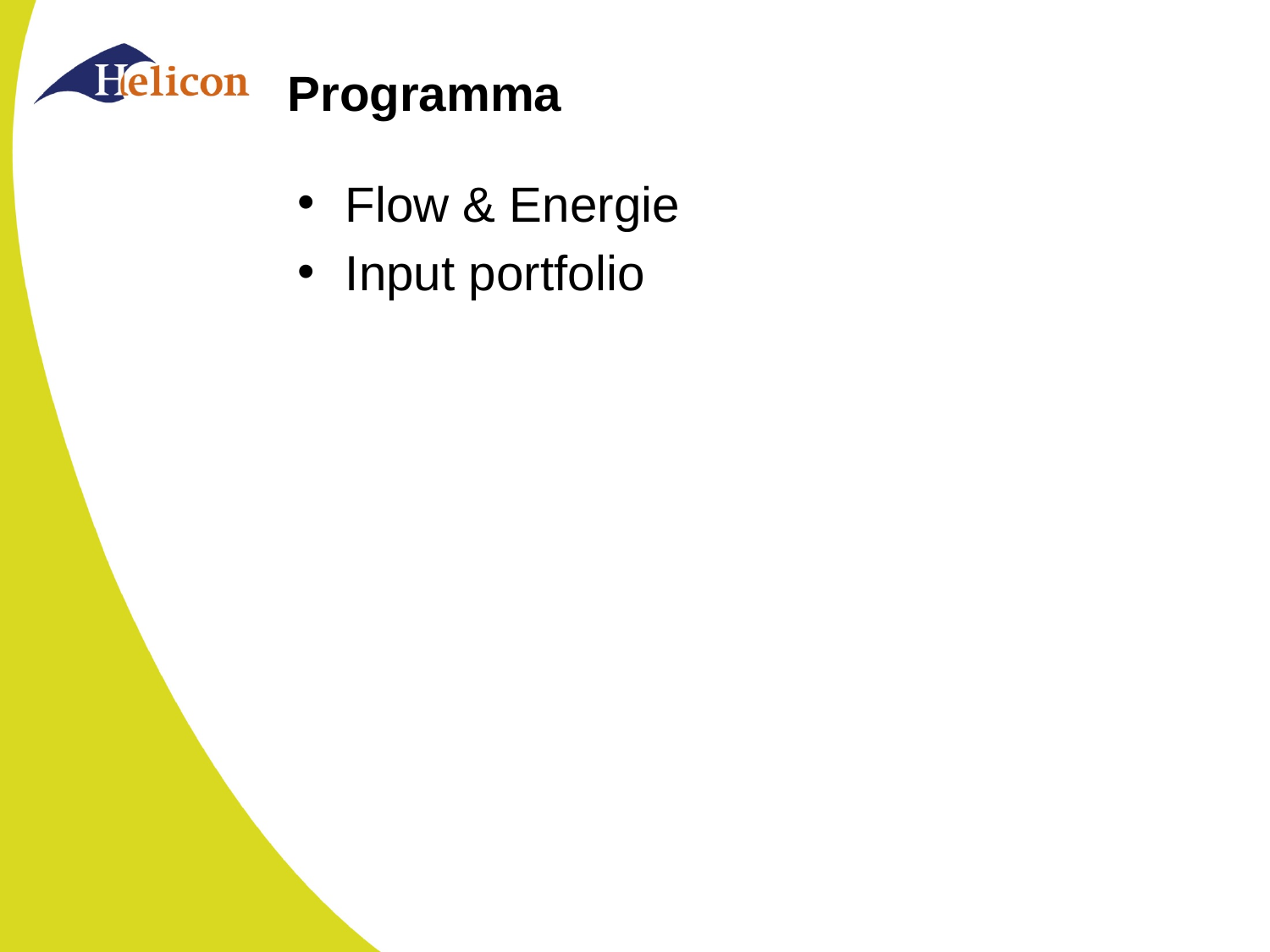

# Programma
Flow & Energie
Input portfolio